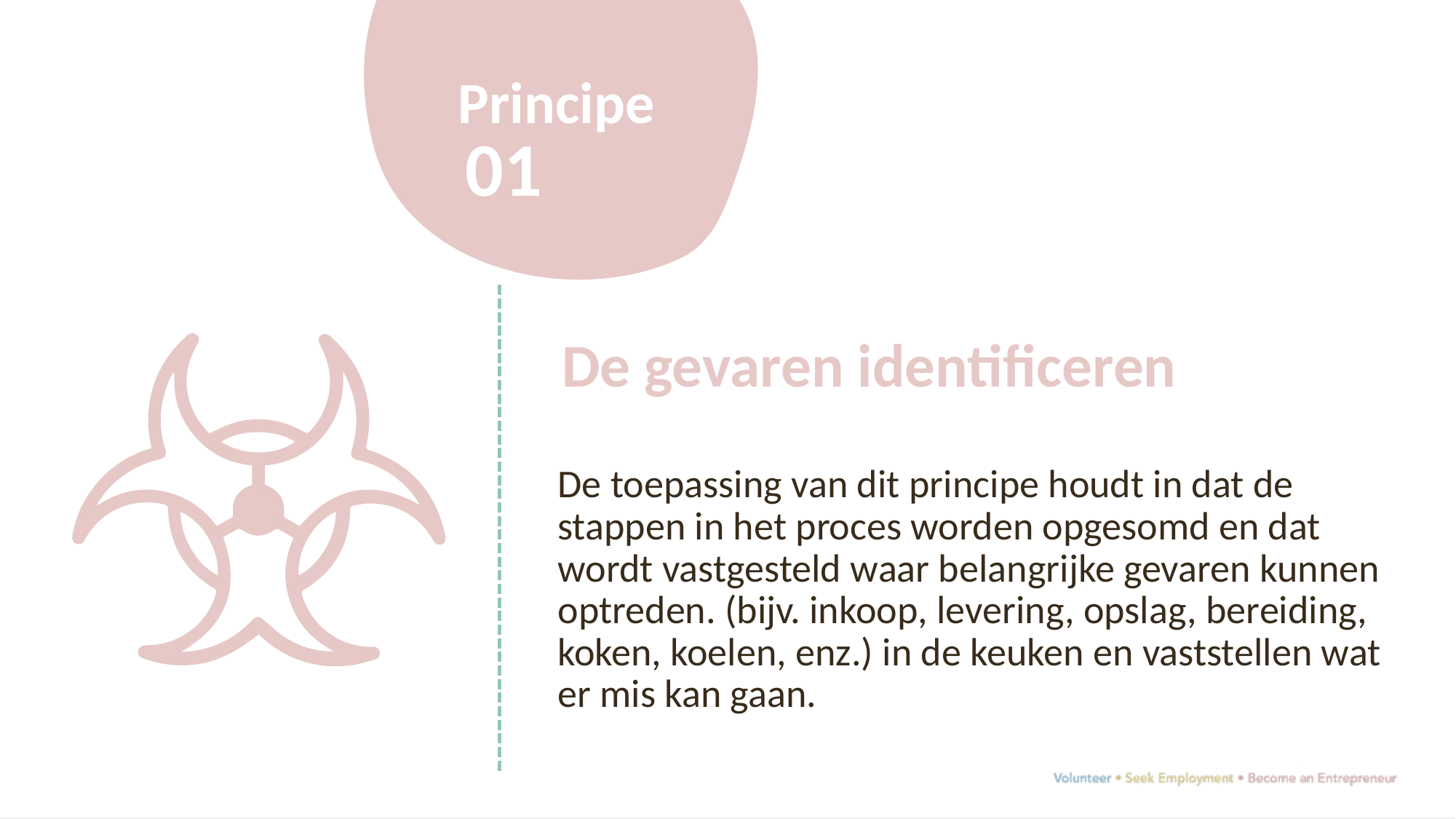

Principe
01
De gevaren identificeren

De toepassing van dit principe houdt in dat de stappen in het proces worden opgesomd en dat wordt vastgesteld waar belangrijke gevaren kunnen optreden. (bijv. inkoop, levering, opslag, bereiding, koken, koelen, enz.) in de keuken en vaststellen wat er mis kan gaan.